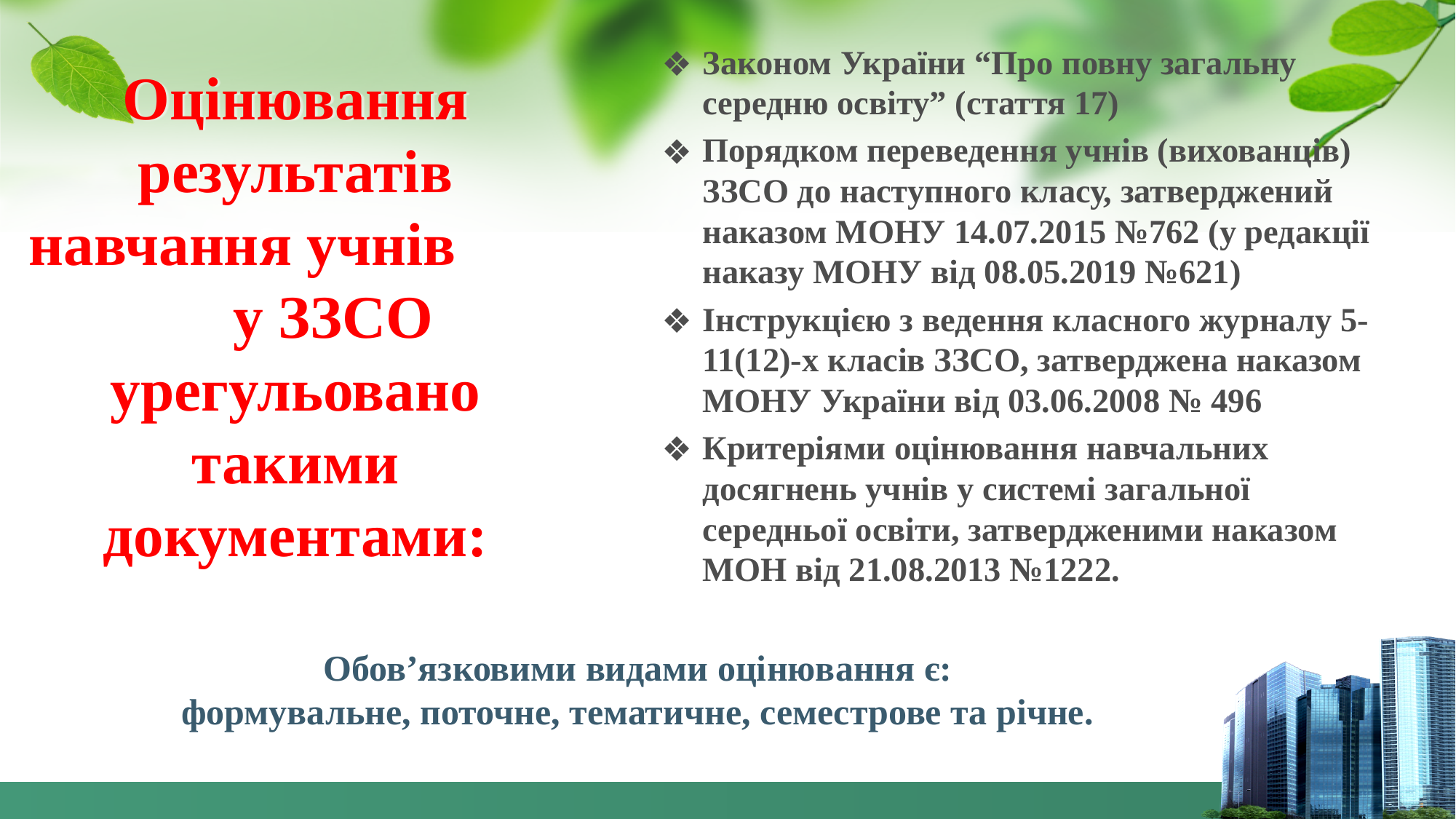

# Оцінювання результатів навчання учнів             у ЗЗСО урегульовано такими документами:
Законом України “Про повну загальну середню освіту” (стаття 17)
Порядком переведення учнів (вихованців) ЗЗСО до наступного класу, затверджений наказом МОНУ 14.07.2015 №762 (у редакції наказу МОНУ від 08.05.2019 №621)
Інструкцією з ведення класного журналу 5-11(12)-х класів ЗЗСО, затверджена наказом МОНУ України від 03.06.2008 № 496
Критеріями оцінювання навчальних досягнень учнів у системі загальної середньої освіти, затвердженими наказом МОН від 21.08.2013 №1222.

Обов’язковими видами оцінювання є:
формувальне, поточне, тематичне, семестрове та річне.